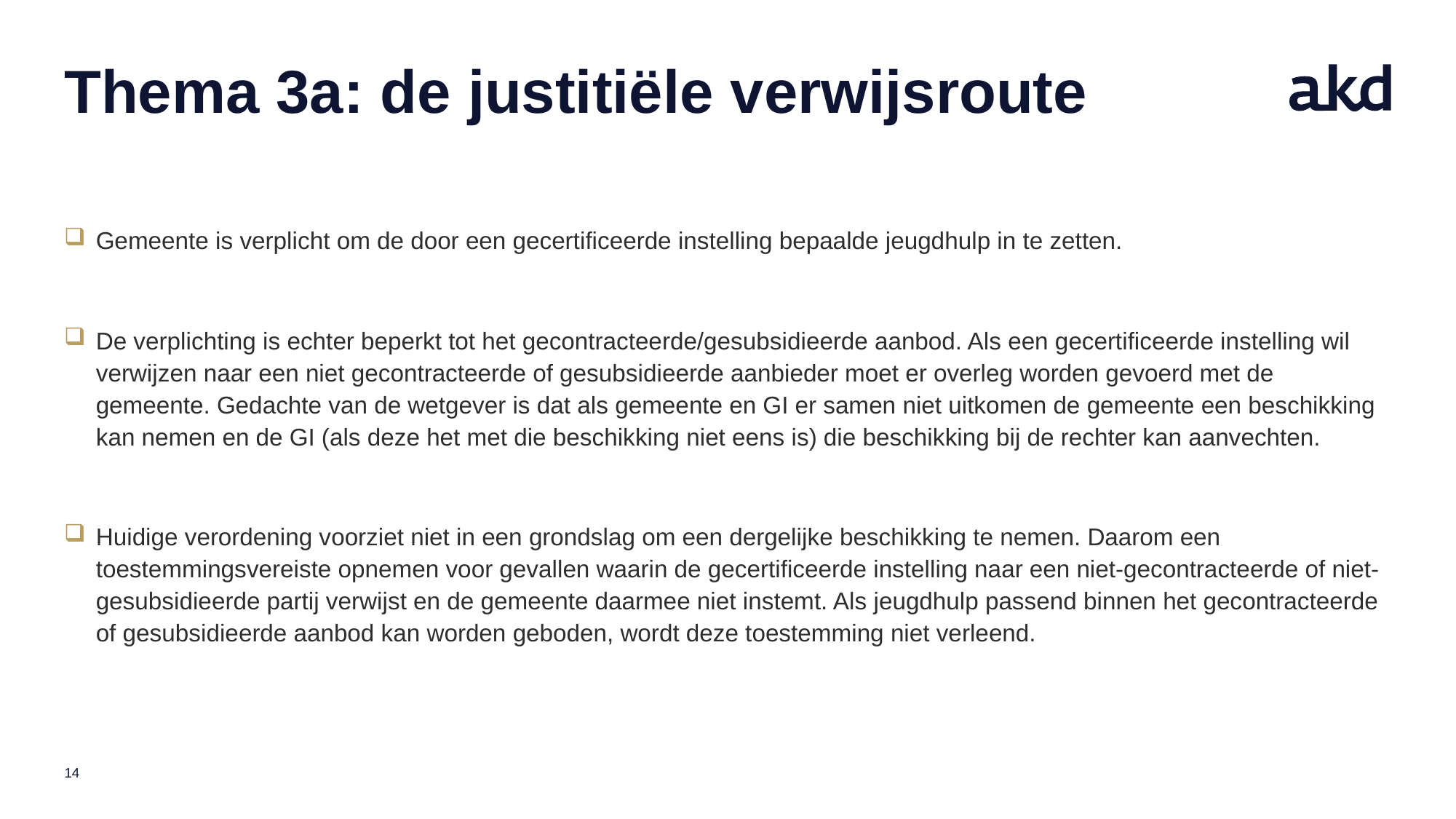

# Thema 3a: de justitiële verwijsroute

Gemeente is verplicht om de door een gecertificeerde instelling bepaalde jeugdhulp in te zetten.

De verplichting is echter beperkt tot het gecontracteerde/gesubsidieerde aanbod. Als een gecertificeerde instelling wil verwijzen naar een niet gecontracteerde of gesubsidieerde aanbieder moet er overleg worden gevoerd met de gemeente. Gedachte van de wetgever is dat als gemeente en GI er samen niet uitkomen de gemeente een beschikking kan nemen en de GI (als deze het met die beschikking niet eens is) die beschikking bij de rechter kan aanvechten.

Huidige verordening voorziet niet in een grondslag om een dergelijke beschikking te nemen. Daarom een toestemmingsvereiste opnemen voor gevallen waarin de gecertificeerde instelling naar een niet-gecontracteerde of niet-gesubsidieerde partij verwijst en de gemeente daarmee niet instemt. Als jeugdhulp passend binnen het gecontracteerde of gesubsidieerde aanbod kan worden geboden, wordt deze toestemming niet verleend.

14